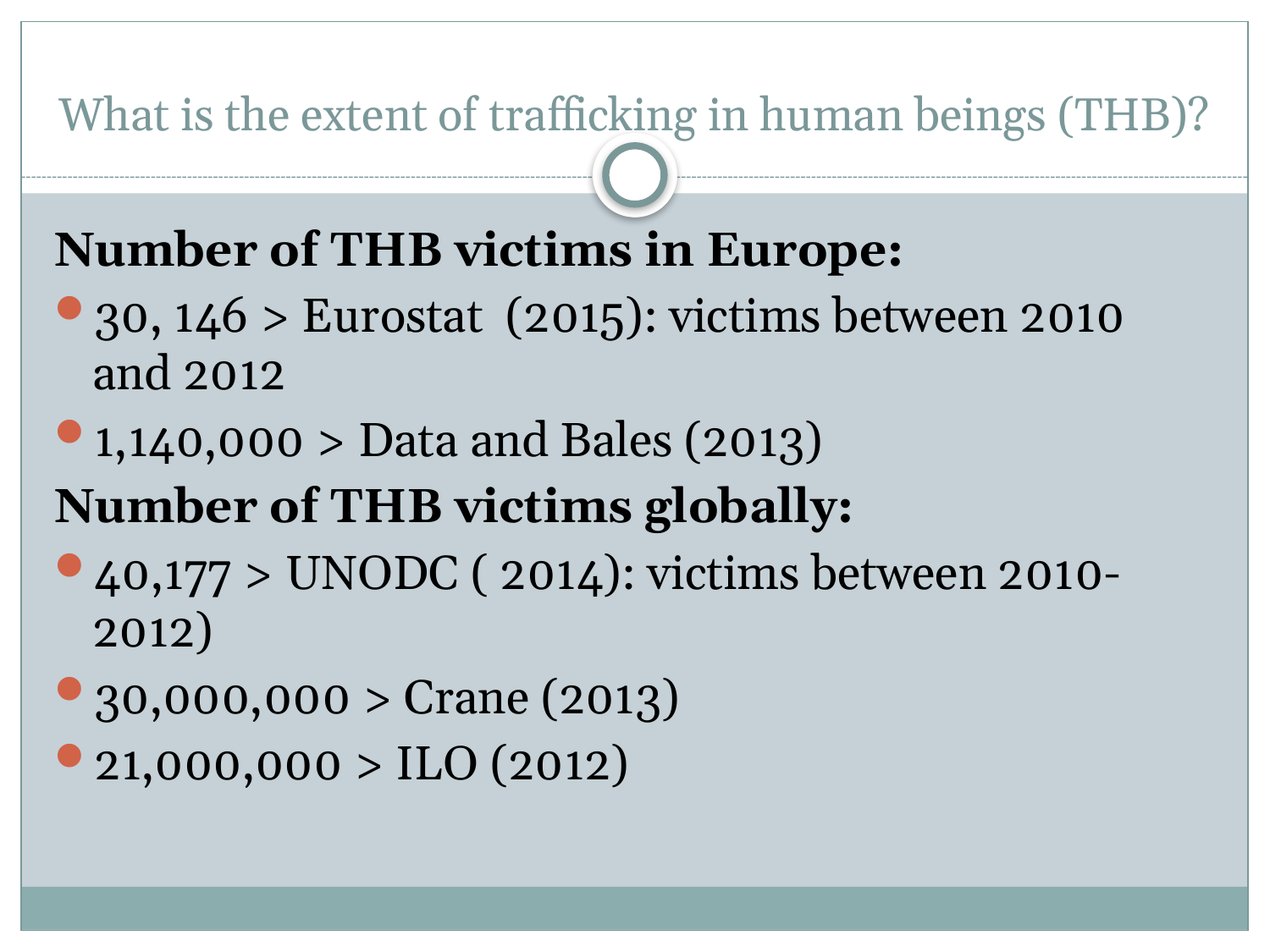

# What is the extent of trafficking in human beings (THB)?
Number of THB victims in Europe:
30, 146 > Eurostat  (2015): victims between 2010 and 2012
1,140,000 > Data and Bales (2013)
Number of THB victims globally:
40,177 > UNODC ( 2014): victims between 2010-2012)
30,000,000 > Crane (2013)
21,000,000 > ILO (2012)